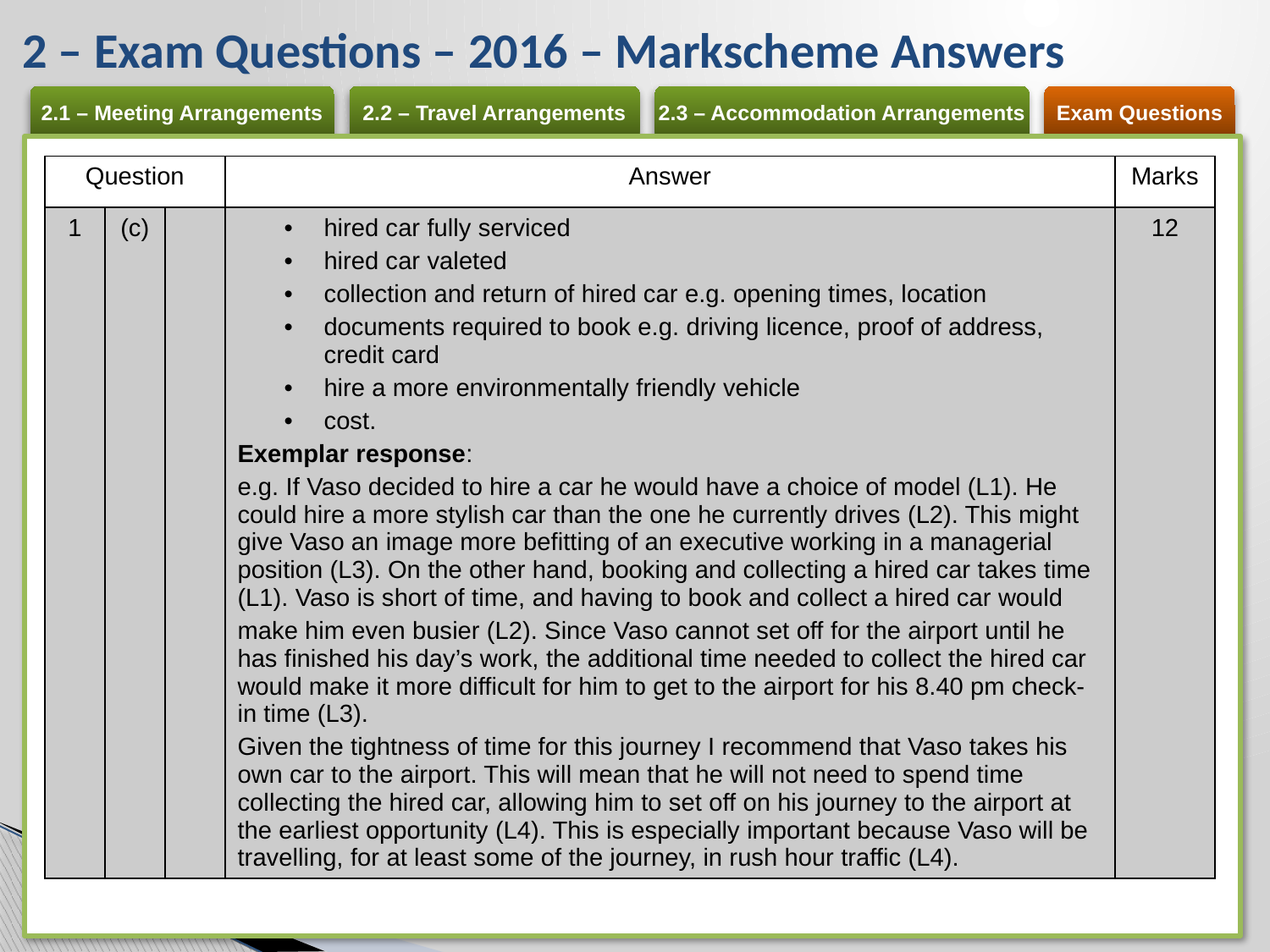

# 2 – Exam Questions – 2016 – Markscheme Answers
| Question |  |  | Answer | Marks |
| --- | --- | --- | --- | --- |
| 1 | (c) |  | hired car fully serviced hired car valeted collection and return of hired car e.g. opening times, location documents required to book e.g. driving licence, proof of address, credit card hire a more environmentally friendly vehicle cost. Exemplar response: e.g. If Vaso decided to hire a car he would have a choice of model (L1). He could hire a more stylish car than the one he currently drives (L2). This might give Vaso an image more befitting of an executive working in a managerial position (L3). On the other hand, booking and collecting a hired car takes time (L1). Vaso is short of time, and having to book and collect a hired car would make him even busier (L2). Since Vaso cannot set off for the airport until he has finished his day’s work, the additional time needed to collect the hired car would make it more difficult for him to get to the airport for his 8.40 pm check-in time (L3). Given the tightness of time for this journey I recommend that Vaso takes his own car to the airport. This will mean that he will not need to spend time collecting the hired car, allowing him to set off on his journey to the airport at the earliest opportunity (L4). This is especially important because Vaso will be travelling, for at least some of the journey, in rush hour traffic (L4). | 12 |